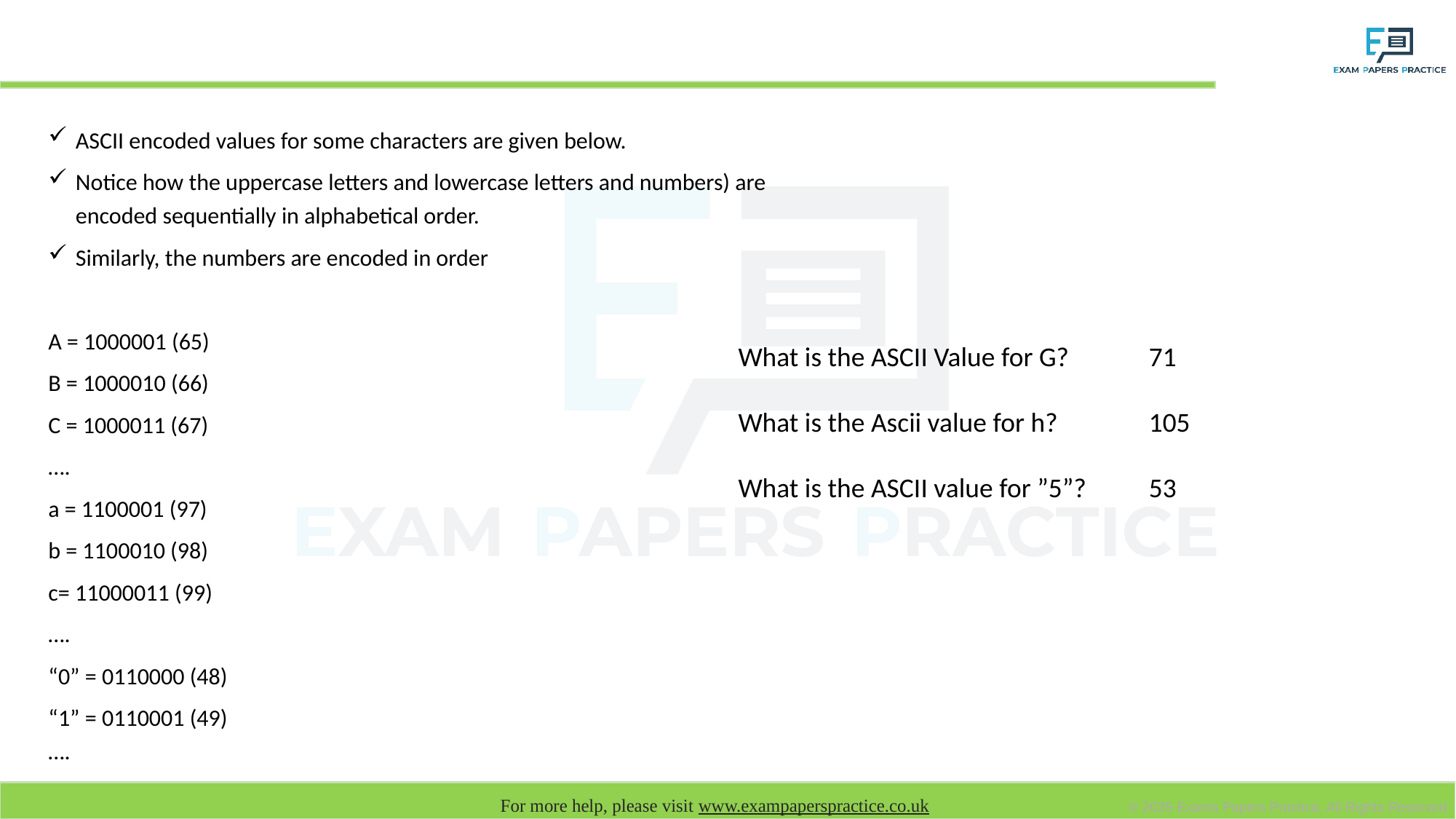

# ASCII
ASCII encoded values for some characters are given below.
Notice how the uppercase letters and lowercase letters and numbers) are encoded sequentially in alphabetical order.
Similarly, the numbers are encoded in order

A = 1000001 (65)
B = 1000010 (66)
C = 1000011 (67)
….
a = 1100001 (97)
b = 1100010 (98)
c= 11000011 (99)
….
“0” = 0110000 (48)
“1” = 0110001 (49)
….
What is the ASCII Value for G?

What is the Ascii value for h?

What is the ASCII value for ”5”?
71

105

53